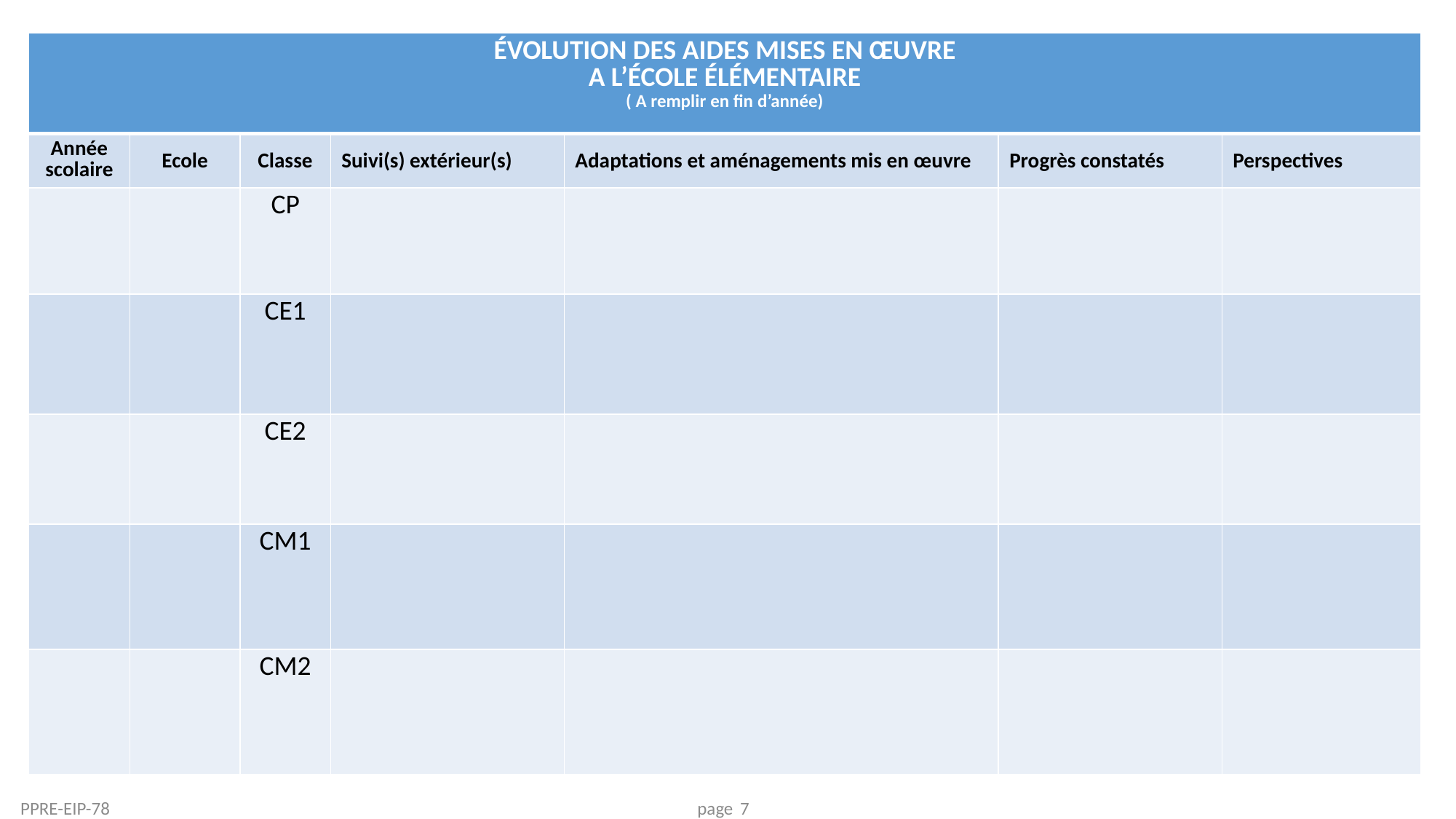

| ÉVOLUTION DES AIDES MISES EN ŒUVRE A L’ÉCOLE ÉLÉMENTAIRE ( A remplir en fin d’année) |  |  |  |  |  |  |
| --- | --- | --- | --- | --- | --- | --- |
| Année scolaire | Ecole | Classe | Suivi(s) extérieur(s) | Adaptations et aménagements mis en œuvre | Progrès constatés | Perspectives |
|  |  | CP |  |  |  |  |
|  |  | CE1 |  |  |  |  |
|  |  | CE2 |  |  |  |  |
|  |  | CM1 |  |  |  |  |
|  |  | CM2 |  |  |  |  |
#

PPRE-EIP-78                                                                                                                                             page 7